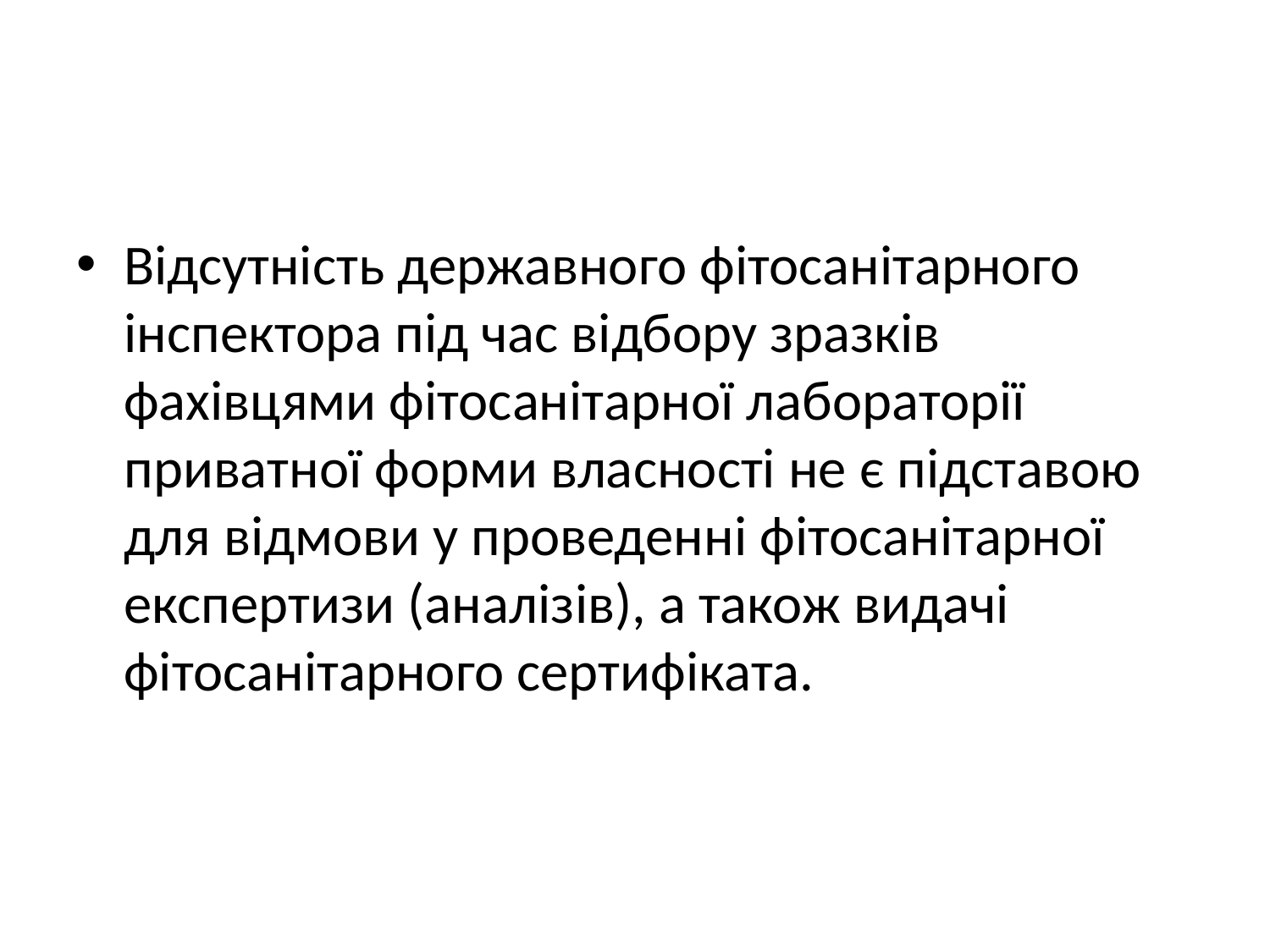

#
Відсутність державного фітосанітарного інспектора під час відбору зразків фахівцями фітосанітарної лабораторії приватної форми власності не є підставою для відмови у проведенні фітосанітарної експертизи (аналізів), а також видачі фітосанітарного сертифіката.